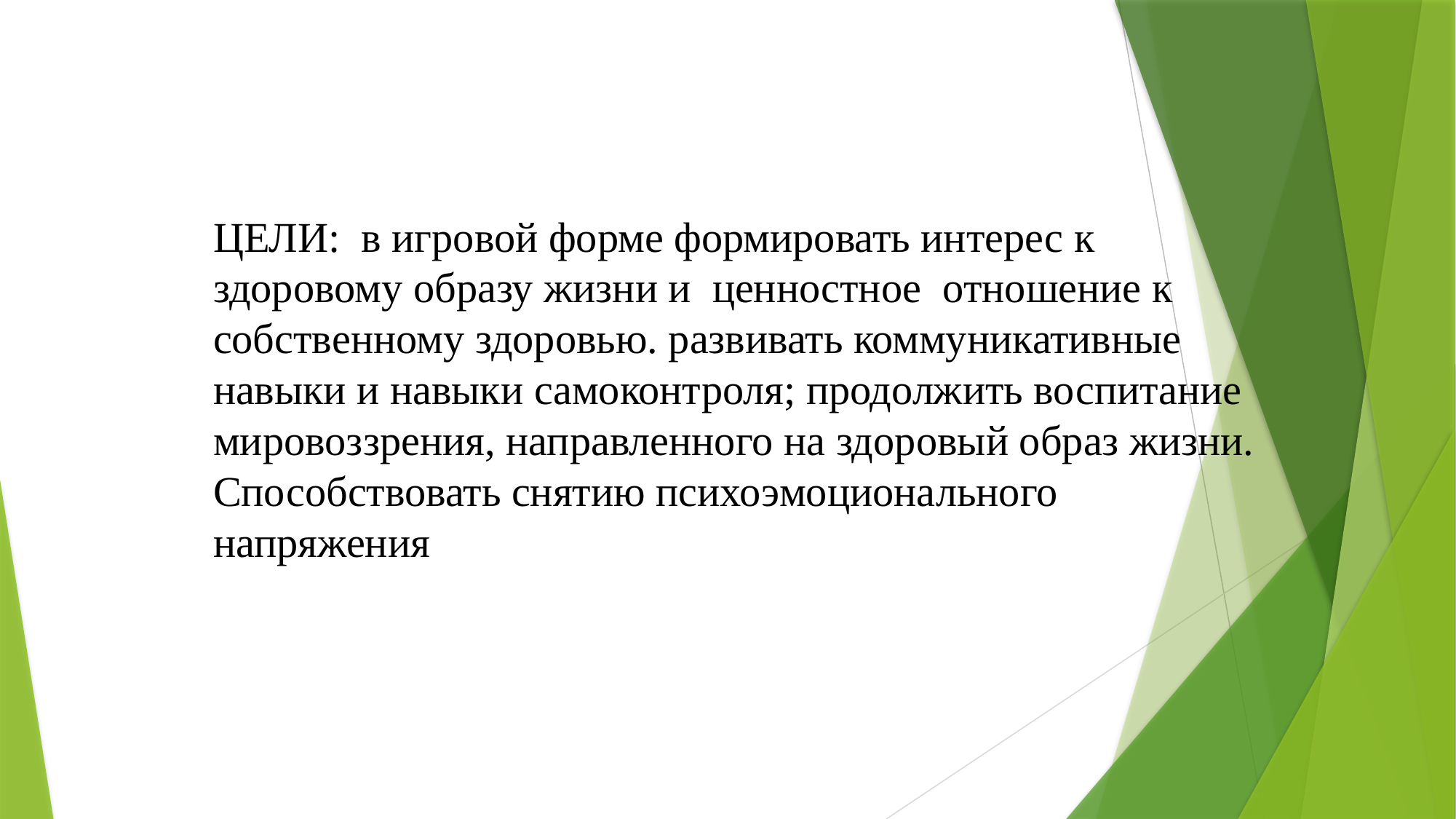

ЦЕЛИ:  в игровой форме формировать интерес к здоровому образу жизни и  ценностное  отношение к собственному здоровью. развивать коммуникативные навыки и навыки самоконтроля; продолжить воспитание мировоззрения, направленного на здоровый образ жизни. Способствовать снятию психоэмоционального напряжения